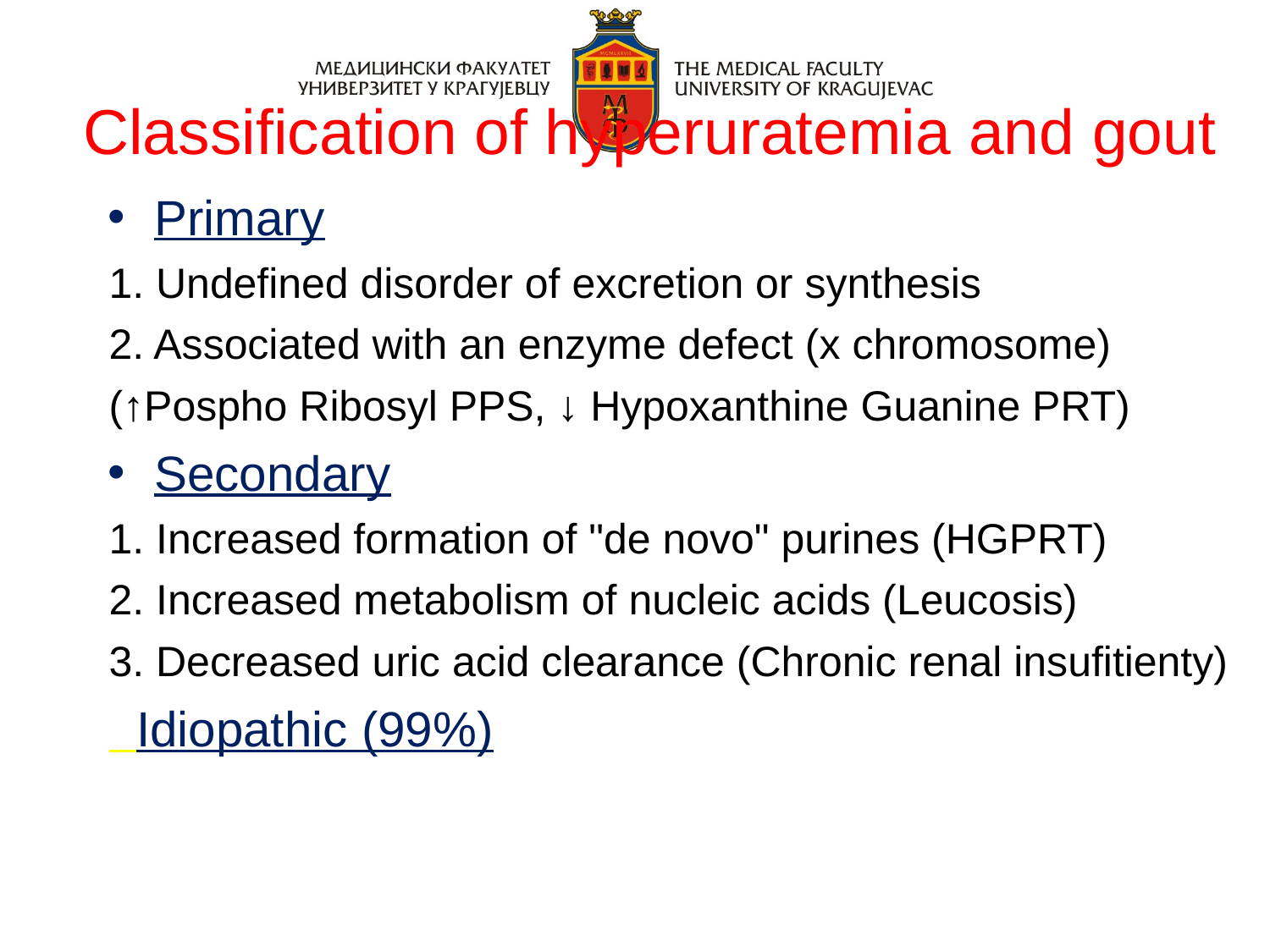

Classification of hyperuratemia and gout
Primary
1. Undefined disorder of excretion or synthesis
2. Associated with an enzyme defect (x chromosome)
(↑Pospho Ribosyl PPS, ↓ Hypoxanthine Guanine PRT)
Secondary
1. Increased formation of "de novo" purines (HGPRT)
2. Increased metabolism of nucleic acids (Leucosis)
3. Decreased uric acid clearance (Chronic renal insufitienty)
  Idiopathic (99%)